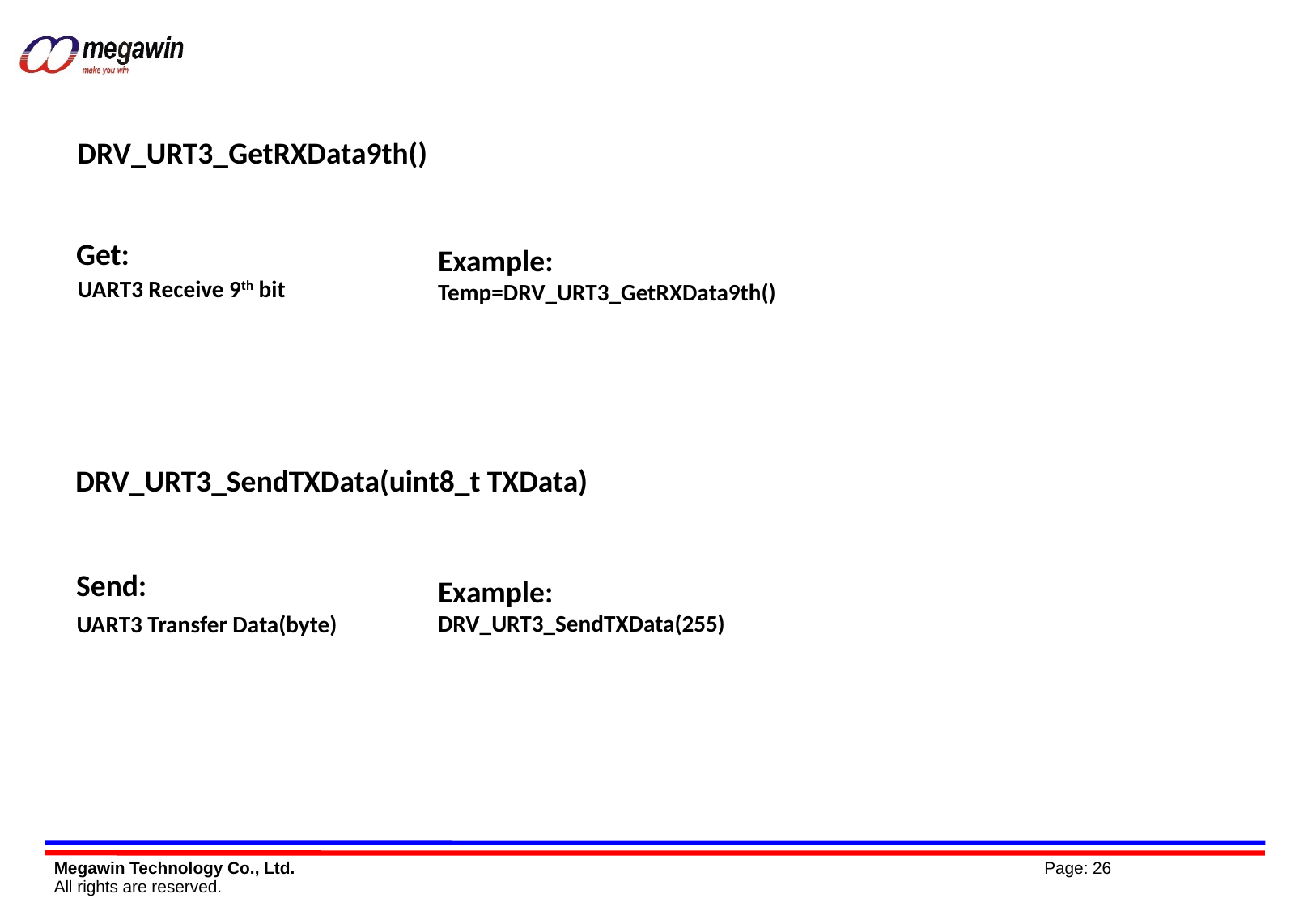

DRV_URT3_GetRXData9th()
Get:
Example:
Temp=DRV_URT3_GetRXData9th()

UART3 Receive 9th bit
DRV_URT3_SendTXData(uint8_t TXData)
Send:
Example:
DRV_URT3_SendTXData(255)
UART3 Transfer Data(byte)